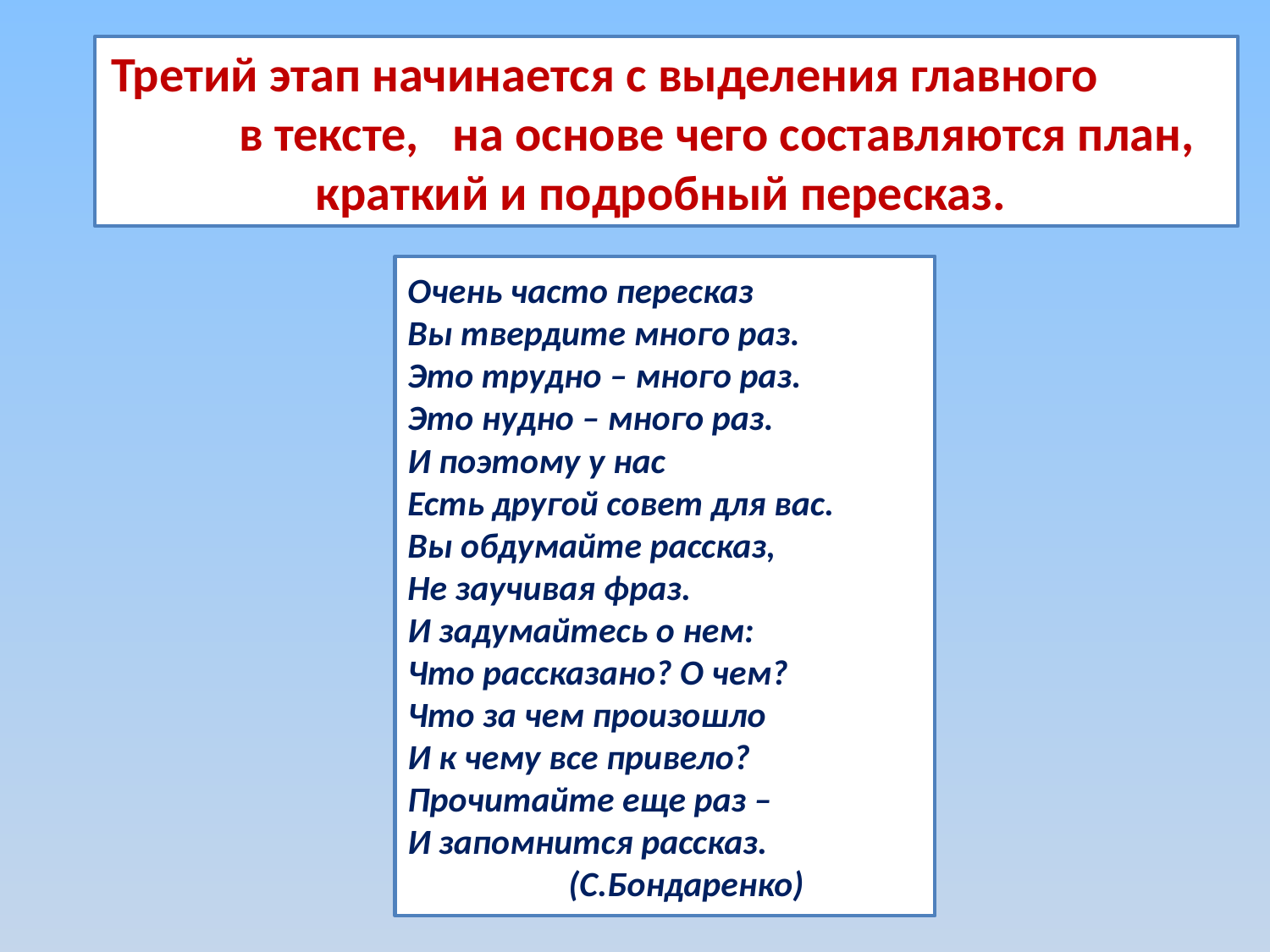

# Третий этап начинается с выделения главного                     в тексте,   на основе чего составляются план, краткий и подробный пересказ.
Очень часто пересказ
Вы твердите много раз.
Это трудно – много раз.
Это нудно – много раз.
И поэтому у нас
Есть другой совет для вас.
Вы обдумайте рассказ,
Не заучивая фраз.
И задумайтесь о нем:
Что рассказано? О чем?
Что за чем произошло
И к чему все привело?
Прочитайте еще раз –
И запомнится рассказ.
                    (С.Бондаренко)